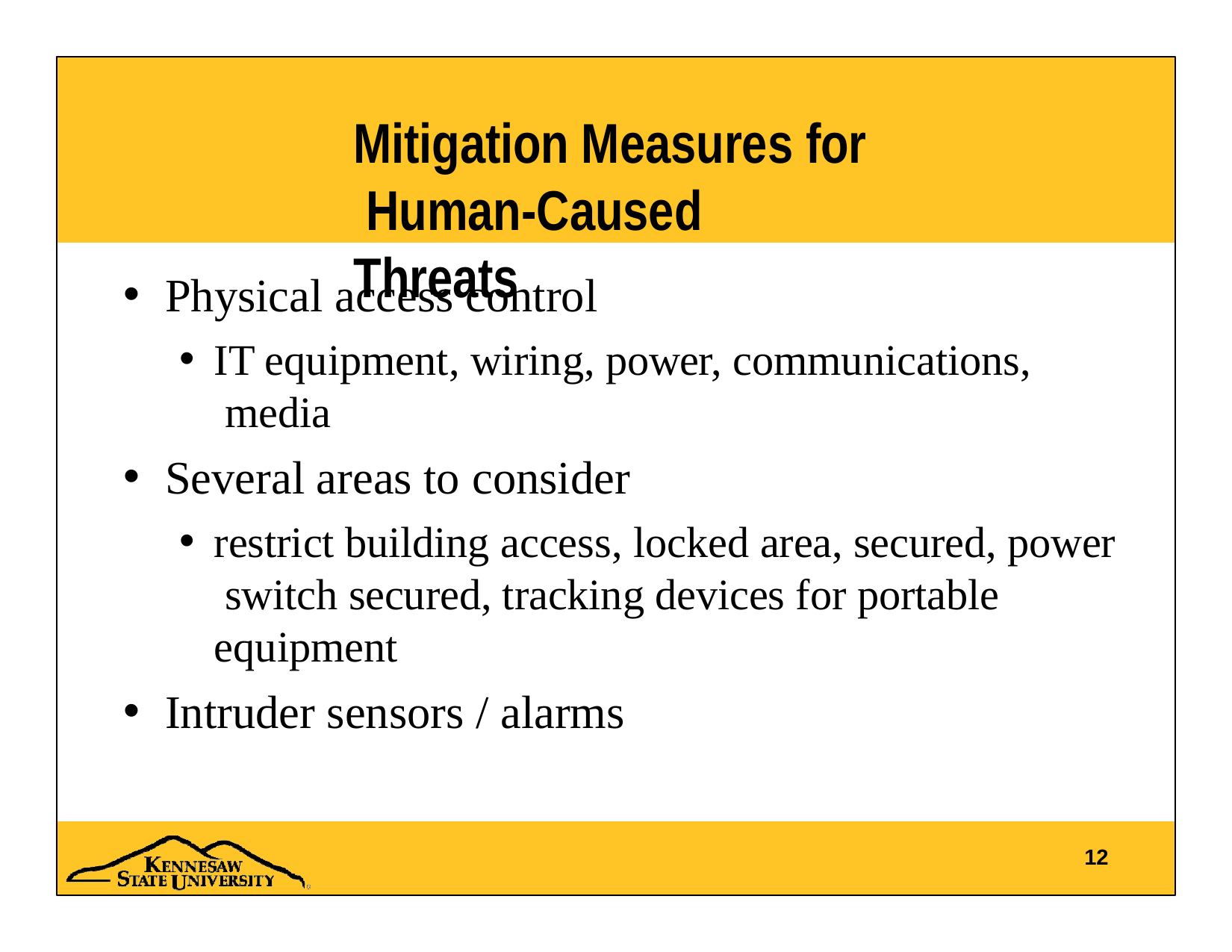

# Mitigation Measures for  Human-Caused Threats
Physical access control
IT equipment, wiring, power, communications,  media
Several areas to consider
restrict building access, locked area, secured, power  switch secured, tracking devices for portable  equipment
Intruder sensors / alarms

12